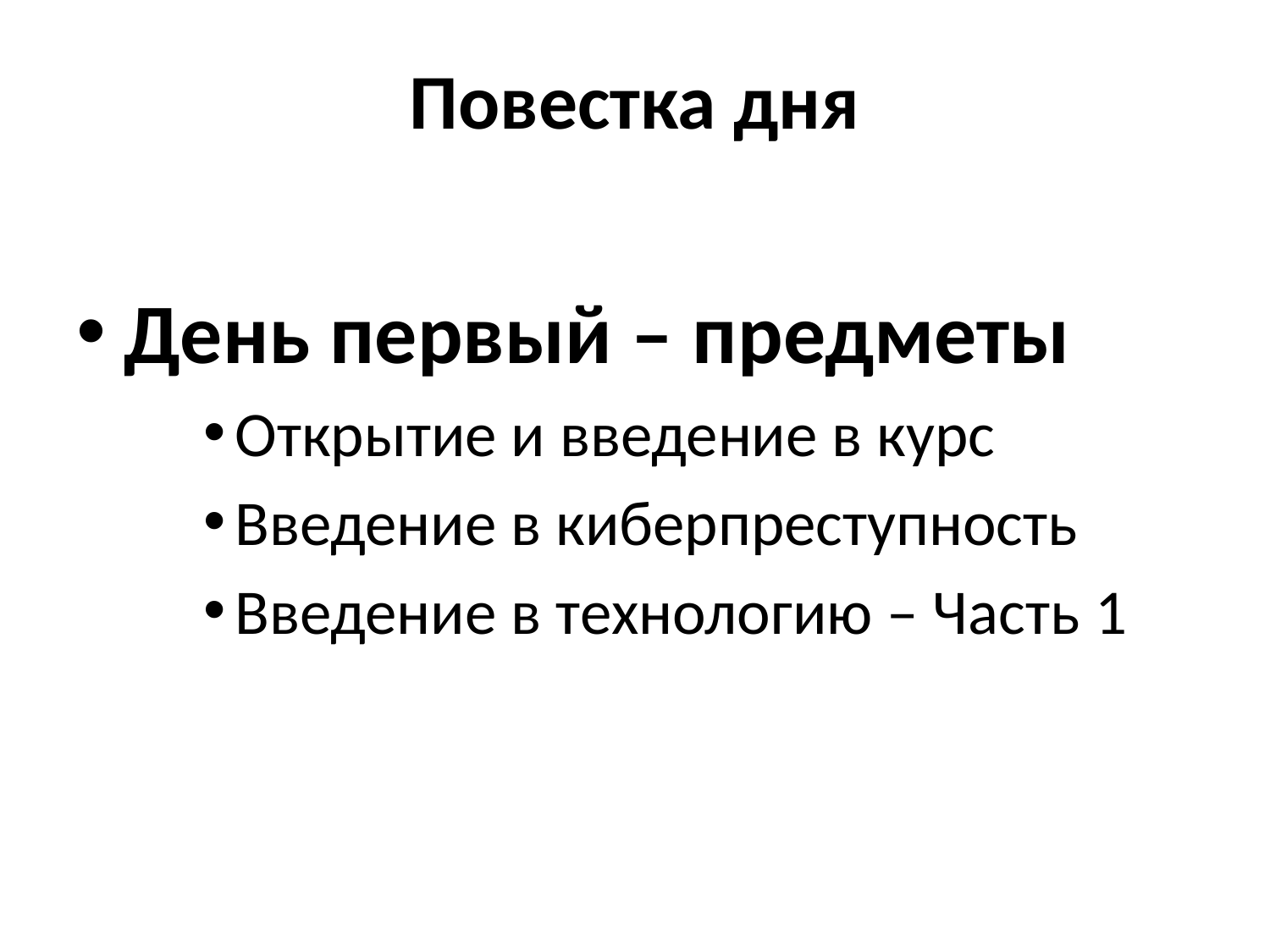

# Повестка дня
День первый – предметы
Открытие и введение в курс
Введение в киберпреступность
Введение в технологию – Часть 1